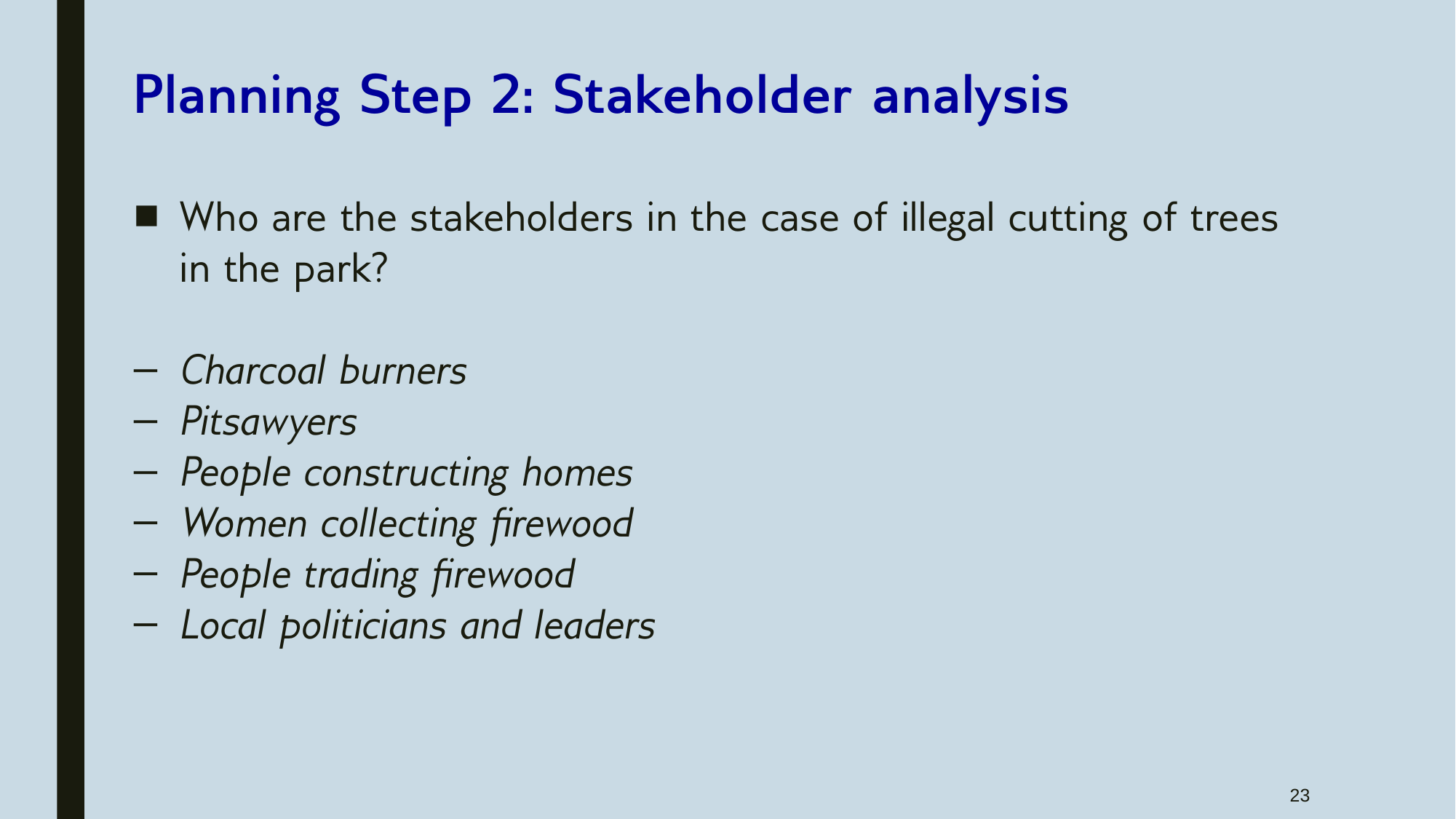

Planning Step 2: Stakeholder analysis
Who are the stakeholders in the case of illegal cutting of trees in the park?

Charcoal burners
Pitsawyers
People constructing homes
Women collecting firewood
People trading firewood
Local politicians and leaders
23